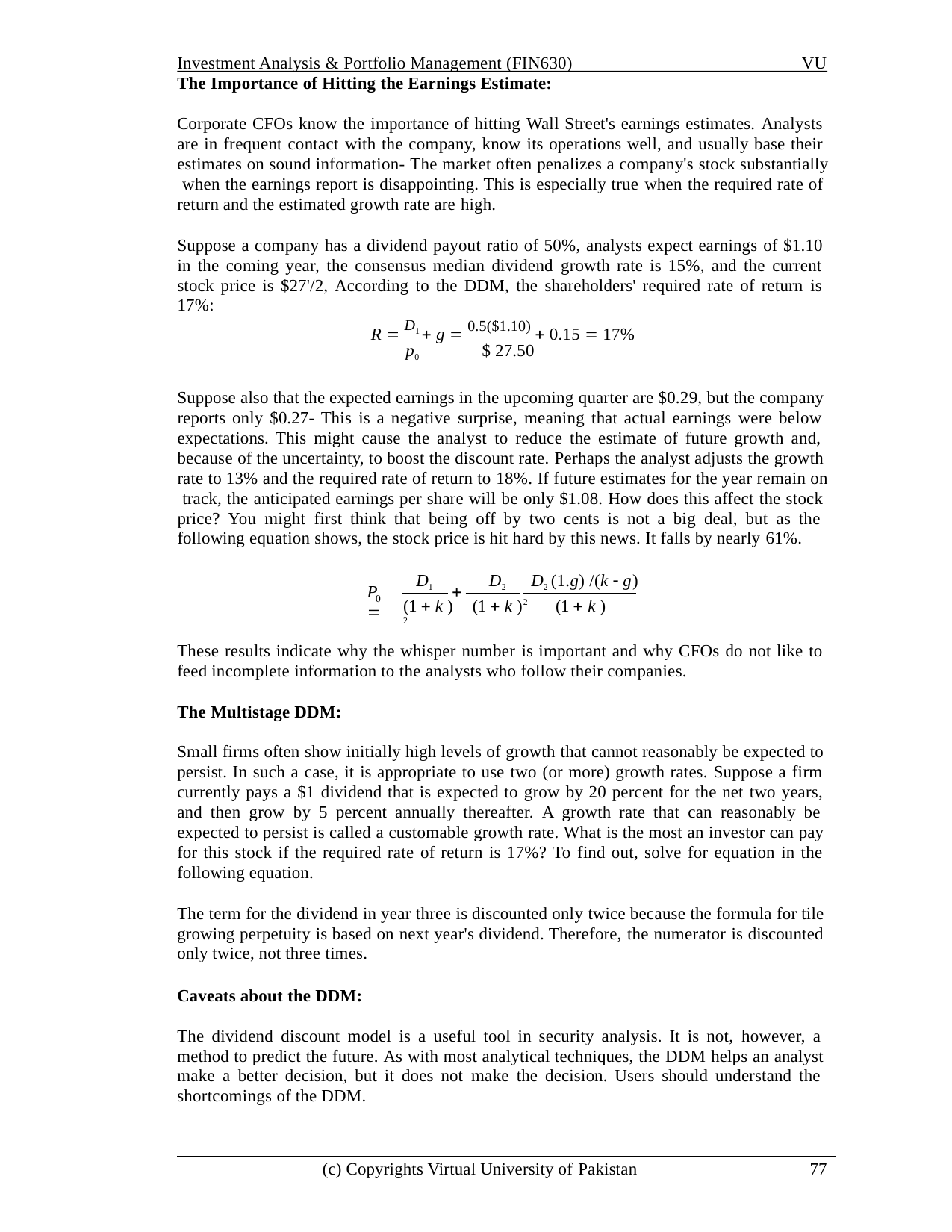

Investment Analysis & Portfolio Management (FIN630)
VU
The Importance of Hitting the Earnings Estimate:

Corporate CFOs know the importance of hitting Wall Street's earnings estimates. Analysts  are in frequent contact with the company, know its operations well, and usually base their  estimates on sound information- The market often penalizes a company's stock substantially  when the earnings report is disappointing. This is especially true when the required rate of  return and the estimated growth rate are high.

Suppose a company has a dividend payout ratio of 50%, analysts expect earnings of $1.10  in the coming year, the consensus median dividend growth rate is 15%, and the current  stock price is $27'/2, According to the DDM, the shareholders' required rate of return is  17%:
R = D1 + g = 0.5($1.10) + 0.15 = 17%
p0	$ 27.50

Suppose also that the expected earnings in the upcoming quarter are $0.29, but the company  reports only $0.27- This is a negative surprise, meaning that actual earnings were below  expectations. This might cause the analyst to reduce the estimate of future growth and,  because of the uncertainty, to boost the discount rate. Perhaps the analyst adjusts the growth  rate to 13% and the required rate of return to 18%. If future estimates for the year remain on  track, the anticipated earnings per share will be only $1.08. How does this affect the stock  price? You might first think that being off by two cents is not a big deal, but as the  following equation shows, the stock price is hit hard by this news. It falls by nearly 61%.

D1	D2	D2 (1.g) /(k − g)
P =
+
0
(1 + k )	(1 + k )2	(1 + k ) 2

These results indicate why the whisper number is important and why CFOs do not like to  feed incomplete information to the analysts who follow their companies.

The Multistage DDM:

Small firms often show initially high levels of growth that cannot reasonably be expected to  persist. In such a case, it is appropriate to use two (or more) growth rates. Suppose a firm  currently pays a $1 dividend that is expected to grow by 20 percent for the net two years,  and then grow by 5 percent annually thereafter. A growth rate that can reasonably be  expected to persist is called a customable growth rate. What is the most an investor can pay  for this stock if the required rate of return is 17%? To find out, solve for equation in the  following equation.

The term for the dividend in year three is discounted only twice because the formula for tile  growing perpetuity is based on next year's dividend. Therefore, the numerator is discounted  only twice, not three times.

Caveats about the DDM:

The dividend discount model is a useful tool in security analysis. It is not, however, a  method to predict the future. As with most analytical techniques, the DDM helps an analyst  make a better decision, but it does not make the decision. Users should understand the  shortcomings of the DDM.
(c) Copyrights Virtual University of Pakistan
77